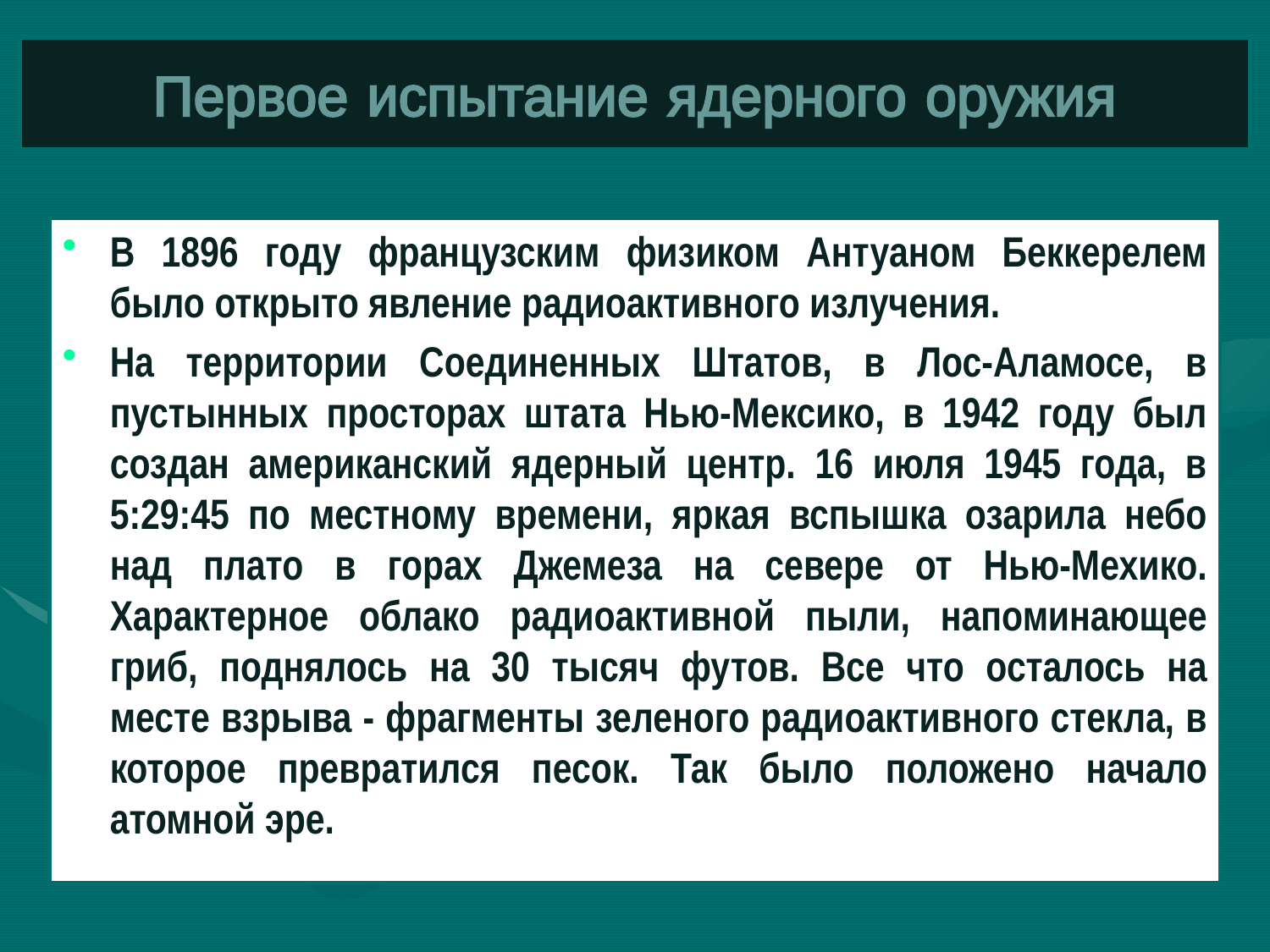

# Первое испытание ядерного оружия
В 1896 году французским физиком Антуаном Беккерелем было открыто явление радиоактивного излучения.
На территории Соединенных Штатов, в Лос-Аламосе, в пустынных просторах штата Нью-Мексико, в 1942 году был создан американский ядерный центр. 16 июля 1945 года, в 5:29:45 по местному времени, яркая вспышка озарила небо над плато в горах Джемеза на севере от Нью-Мехико. Характерное облако радиоактивной пыли, напоминающее гриб, поднялось на 30 тысяч футов. Все что осталось на месте взрыва - фрагменты зеленого радиоактивного стекла, в которое превратился песок. Так было положено начало атомной эре.